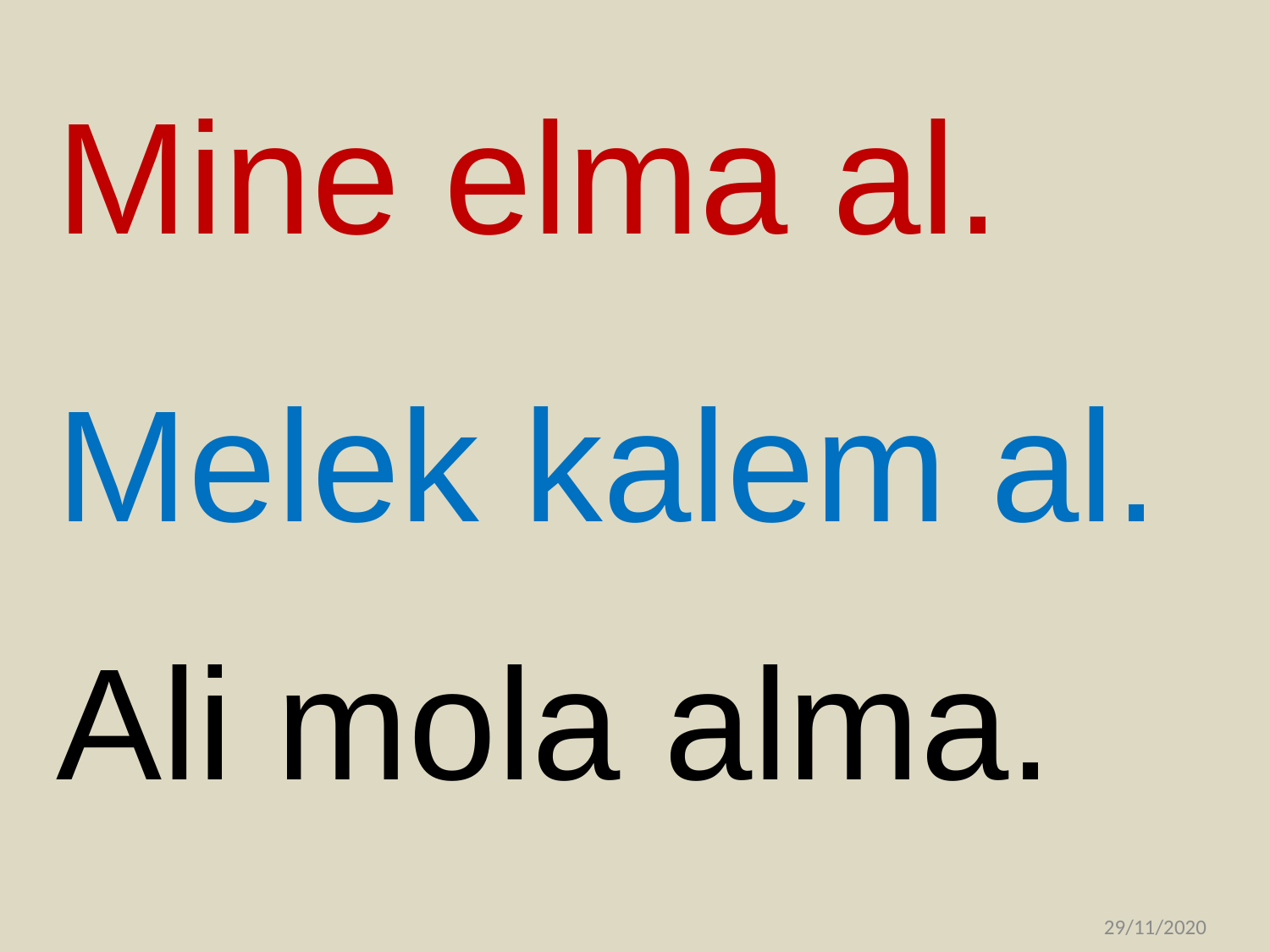

Mine elma al.
 Melek kalem al.
 Ali mola alma.
29/11/2020